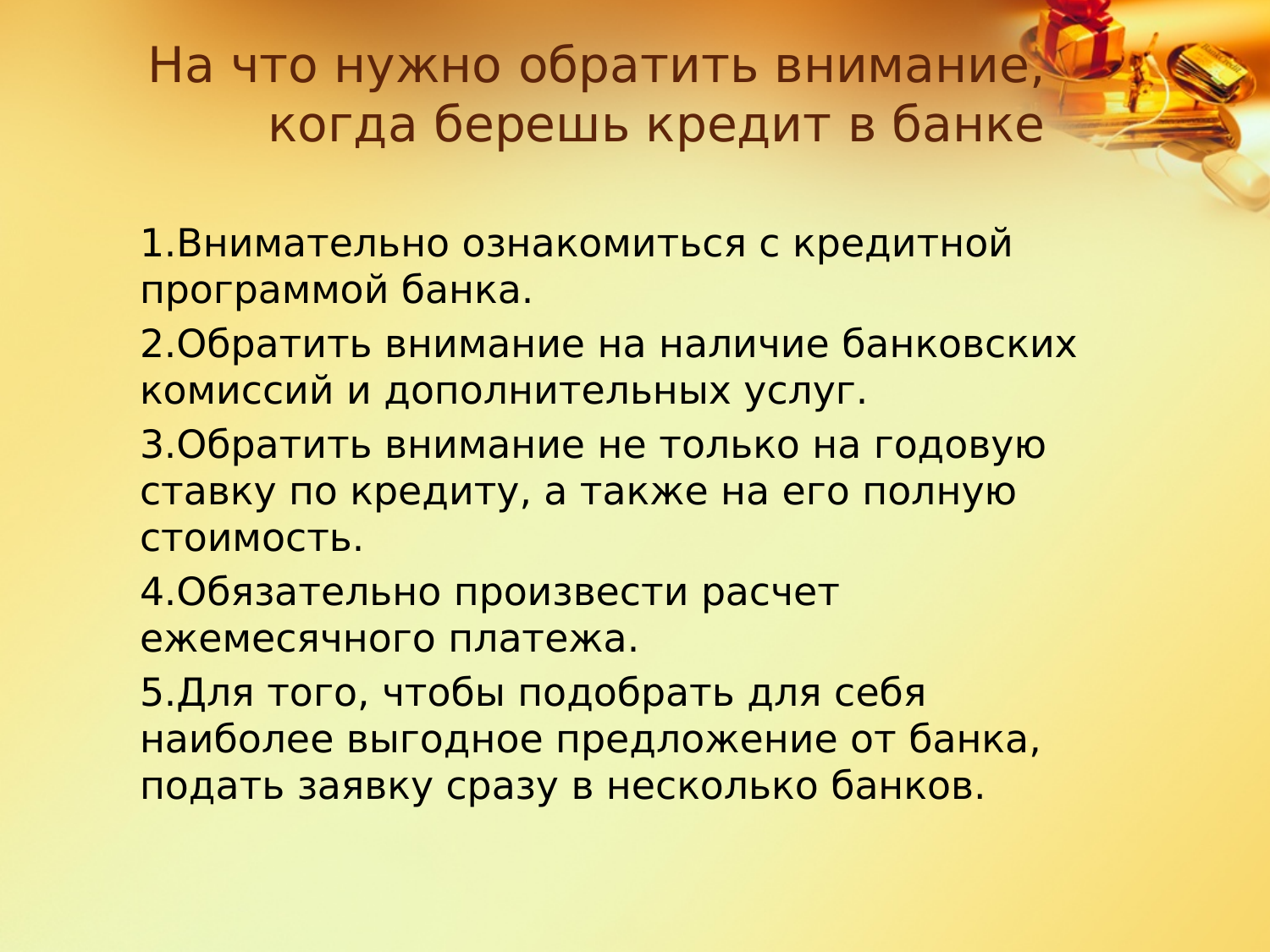

# На что нужно обратить внимание, когда берешь кредит в банке
1.Внимательно ознакомиться с кредитной программой банка.
2.Обратить внимание на наличие банковских комиссий и дополнительных услуг.
3.Обратить внимание не только на годовую ставку по кредиту, а также на его полную стоимость.
4.Обязательно произвести расчет ежемесячного платежа.
5.Для того, чтобы подобрать для себя наиболее выгодное предложение от банка, подать заявку сразу в несколько банков.